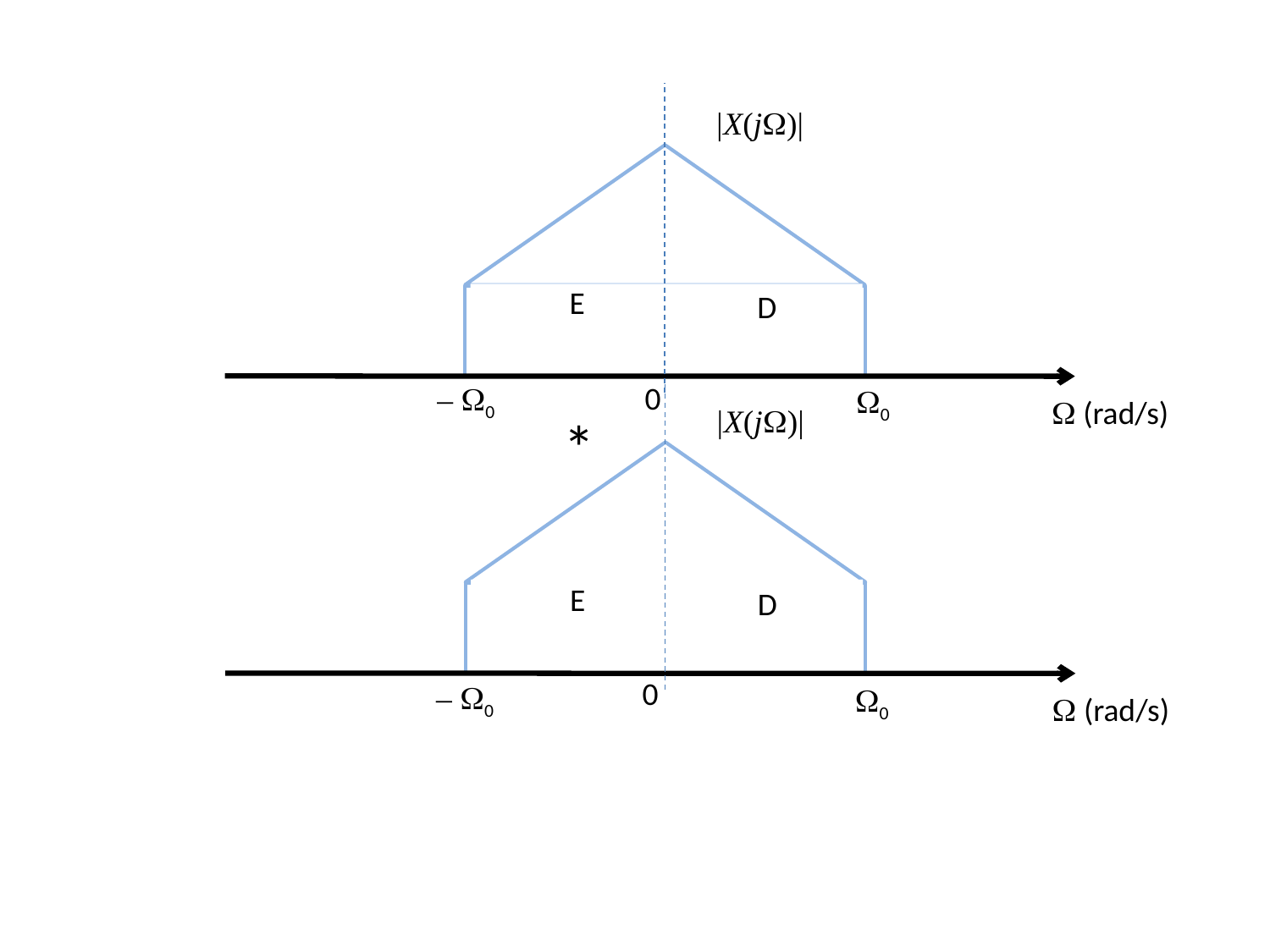

|X(jΩ)|

E
D
0
– Ω0
Ω0
Ω (rad/s)
|X(jΩ)|
*

E
D
0
– Ω0
Ω0
Ω (rad/s)